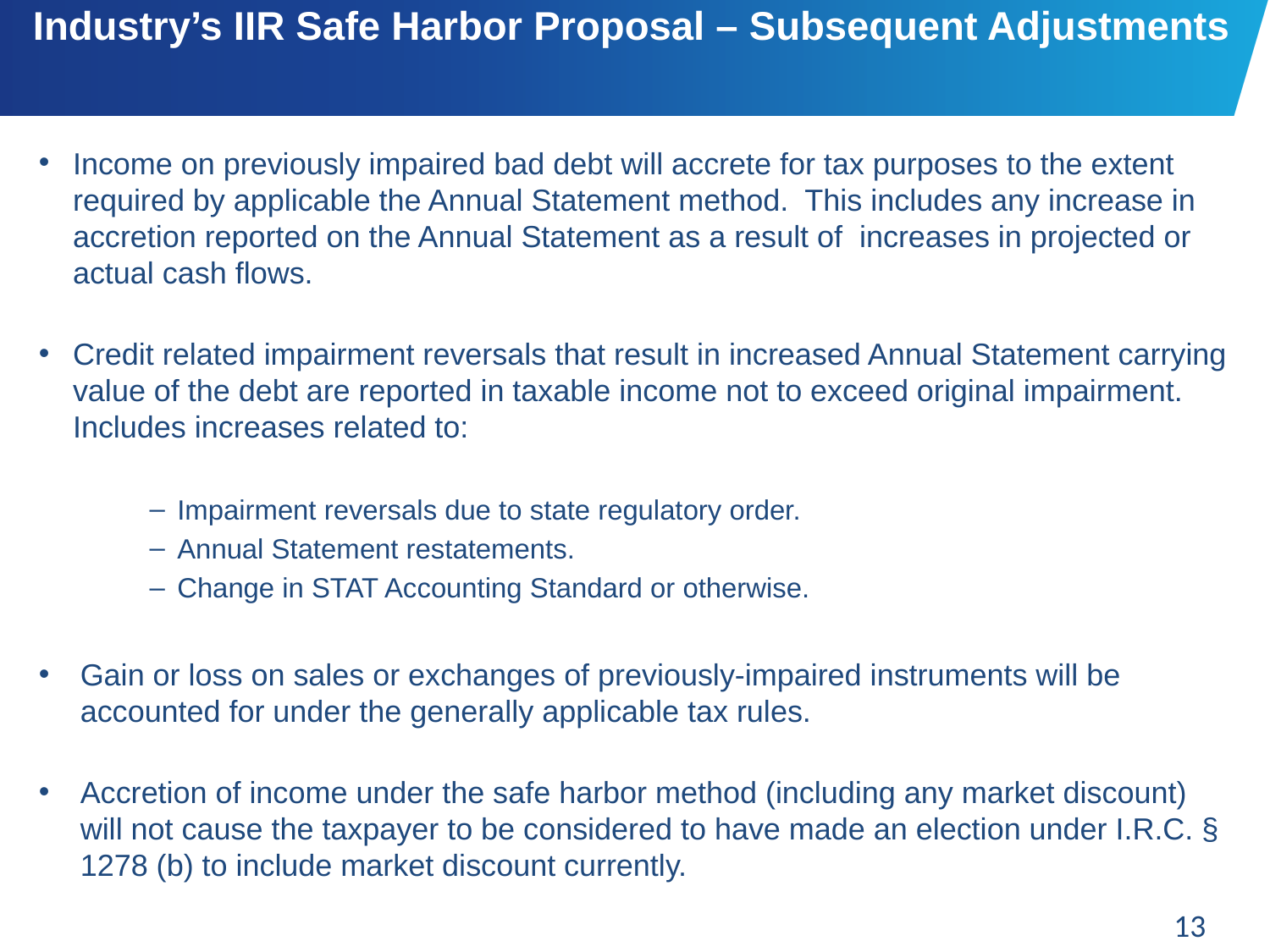

# Industry’s IIR Safe Harbor Proposal – Subsequent Adjustments
Income on previously impaired bad debt will accrete for tax purposes to the extent required by applicable the Annual Statement method.  This includes any increase in accretion reported on the Annual Statement as a result of  increases in projected or actual cash flows.

Credit related impairment reversals that result in increased Annual Statement carrying value of the debt are reported in taxable income not to exceed original impairment.  Includes increases related to:

Impairment reversals due to state regulatory order.
Annual Statement restatements.
Change in STAT Accounting Standard or otherwise.

Gain or loss on sales or exchanges of previously-impaired instruments will be accounted for under the generally applicable tax rules.

Accretion of income under the safe harbor method (including any market discount) will not cause the taxpayer to be considered to have made an election under I.R.C. § 1278 (b) to include market discount currently.

13